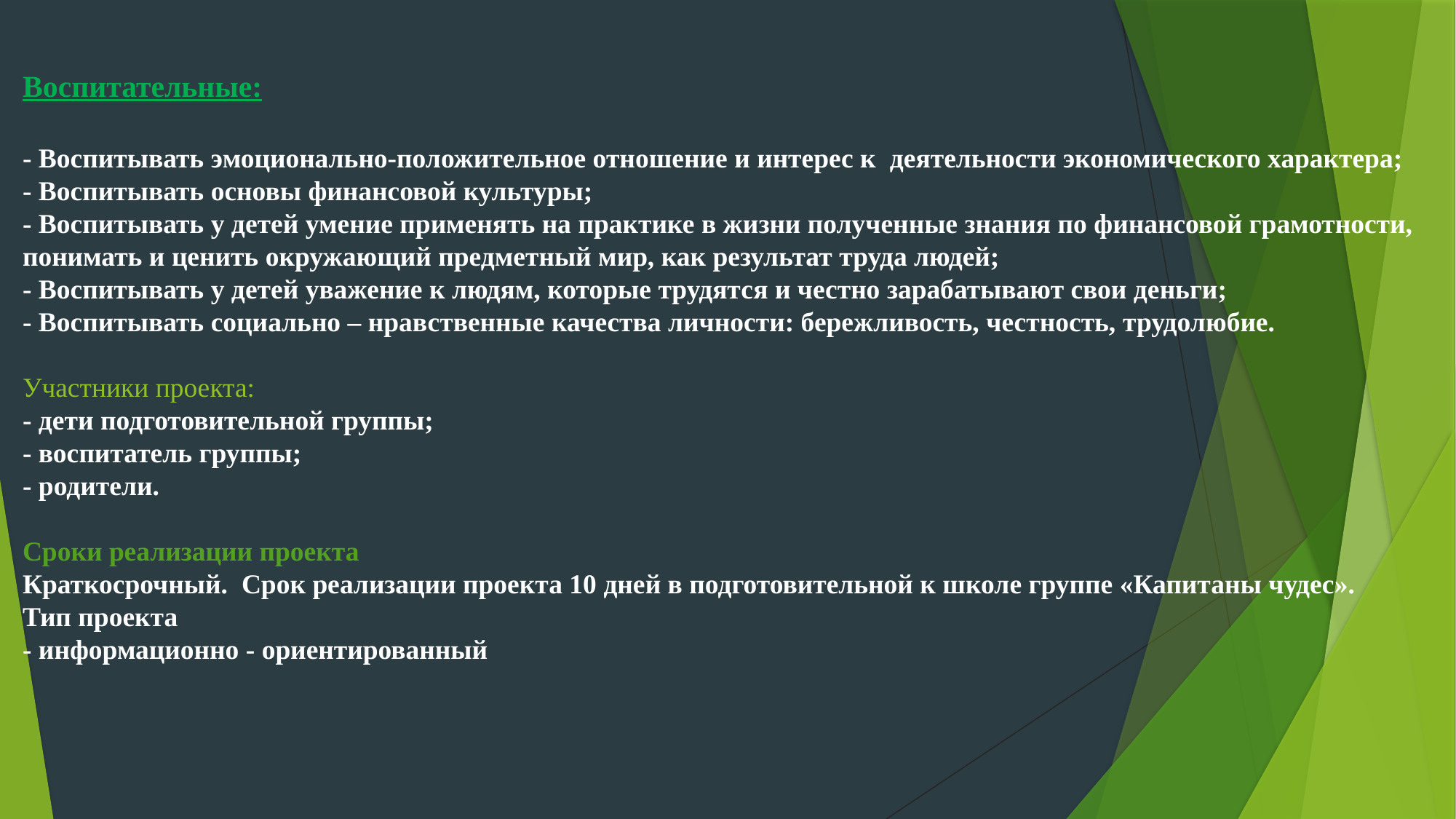

Воспитательные:

- Воспитывать эмоционально-положительное отношение и интерес к  деятельности экономического характера;
- Воспитывать основы финансовой культуры;
- Воспитывать у детей умение применять на практике в жизни полученные знания по финансовой грамотности, понимать и ценить окружающий предметный мир, как результат труда людей;
- Воспитывать у детей уважение к людям, которые трудятся и честно зарабатывают свои деньги;
- Воспитывать социально – нравственные качества личности: бережливость, честность, трудолюбие.

Участники проекта:
- дети подготовительной группы;
- воспитатель группы;
- родители.

Сроки реализации проекта
Краткосрочный.  Срок реализации проекта 10 дней в подготовительной к школе группе «Капитаны чудес».
Тип проекта
- информационно - ориентированный